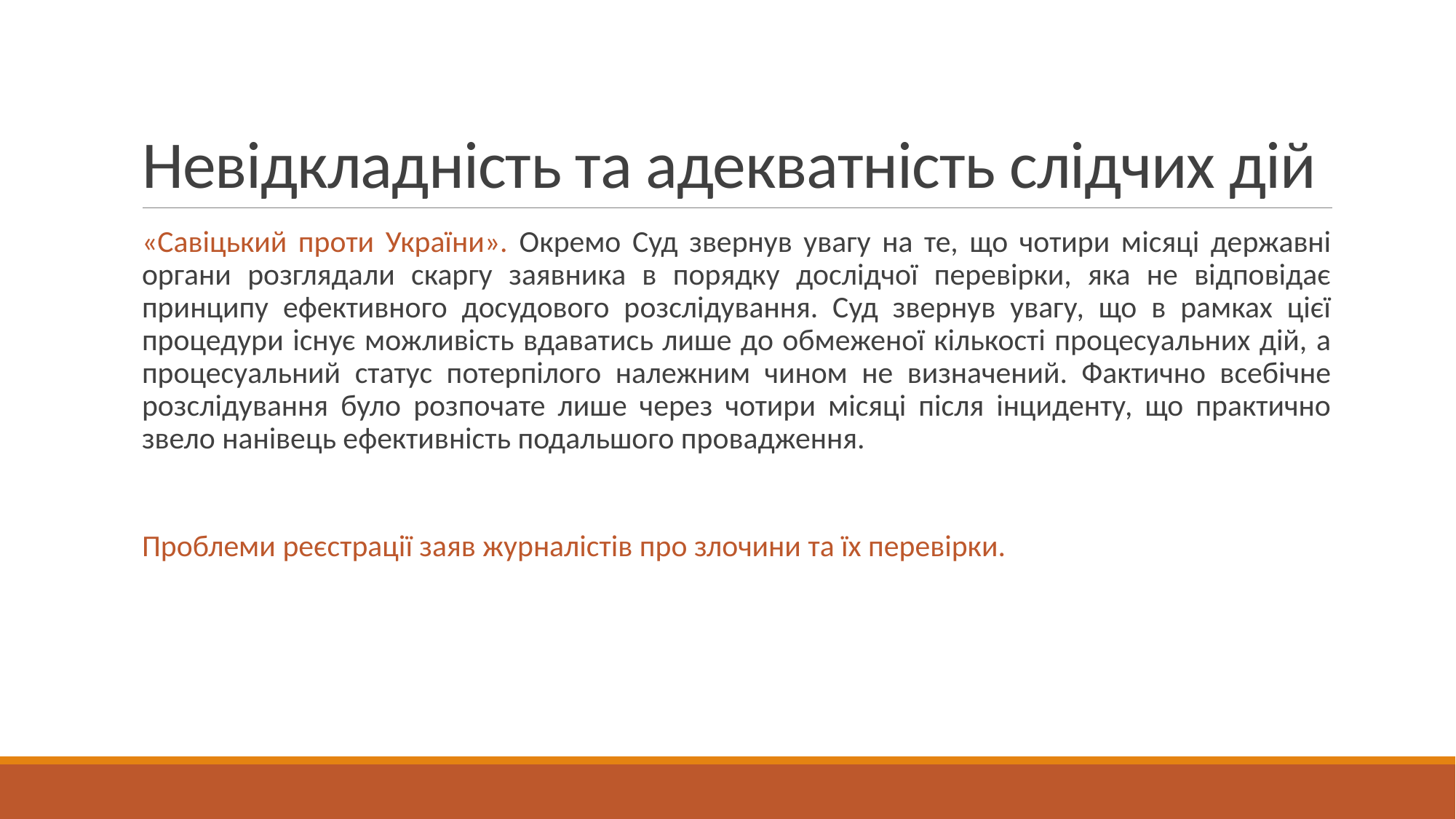

# Невідкладність та адекватність слідчих дій
«Савіцький проти України». Окремо Суд звернув увагу на те, що чотири місяці державні органи розглядали скаргу заявника в порядку дослідчої перевірки, яка не відповідає принципу ефективного досудового розслідування. Суд звернув увагу, що в рамках цієї процедури існує можливість вдаватись лише до обмеженої кількості процесуальних дій, а процесуальний статус потерпілого належним чином не визначений. Фактично всебічне розслідування було розпочате лише через чотири місяці після інциденту, що практично звело нанівець ефективність подальшого провадження.

Проблеми реєстрації заяв журналістів про злочини та їх перевірки.